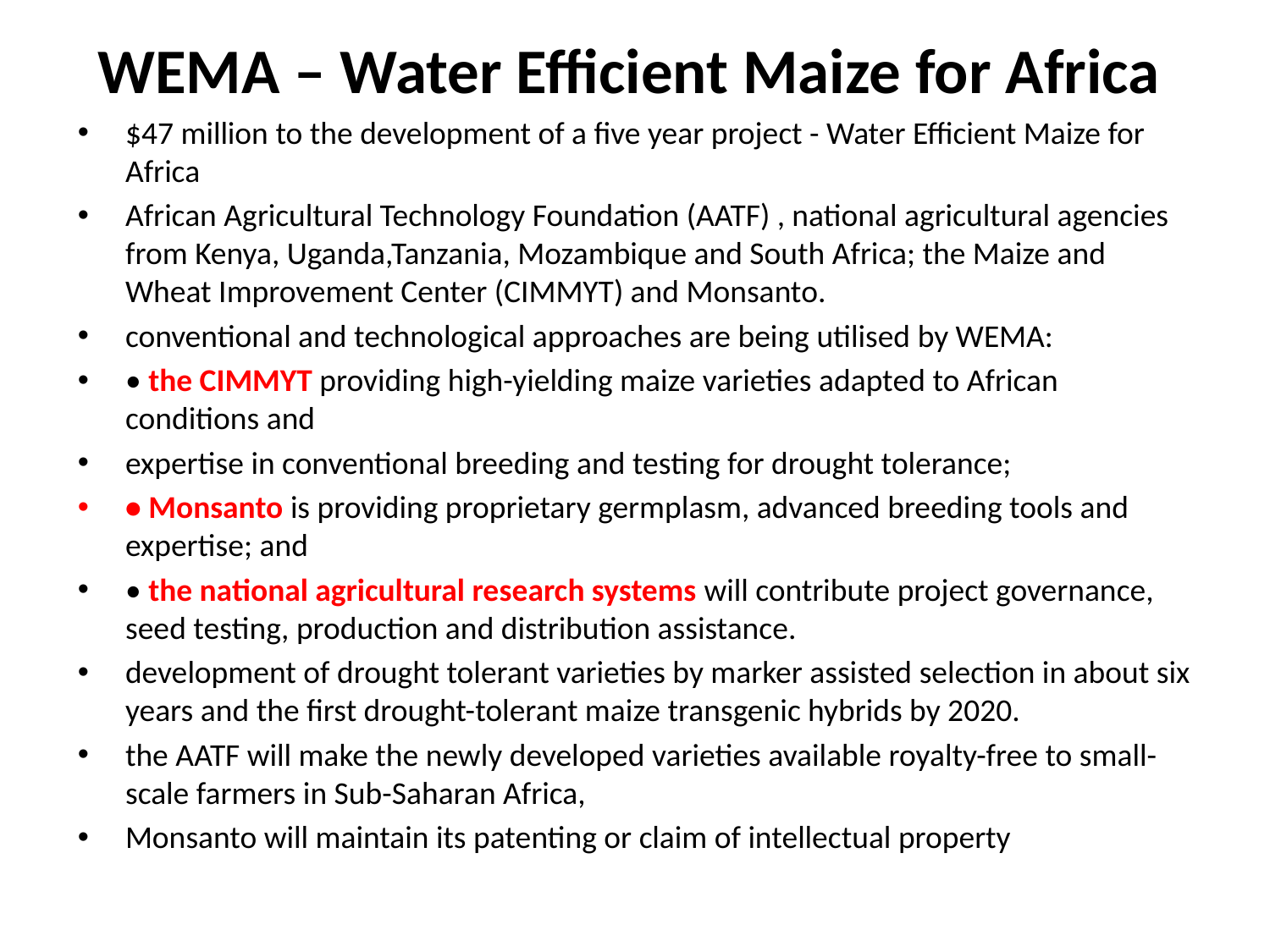

# WEMA – Water Efficient Maize for Africa
$47 million to the development of a five year project - Water Efficient Maize for Africa
African Agricultural Technology Foundation (AATF) , national agricultural agencies from Kenya, Uganda,Tanzania, Mozambique and South Africa; the Maize and Wheat Improvement Center (CIMMYT) and Monsanto.
conventional and technological approaches are being utilised by WEMA:
• the CIMMYT providing high-yielding maize varieties adapted to African conditions and
expertise in conventional breeding and testing for drought tolerance;
• Monsanto is providing proprietary germplasm, advanced breeding tools and expertise; and
• the national agricultural research systems will contribute project governance, seed testing, production and distribution assistance.
development of drought tolerant varieties by marker assisted selection in about six years and the first drought-tolerant maize transgenic hybrids by 2020.
the AATF will make the newly developed varieties available royalty-free to small-scale farmers in Sub-Saharan Africa,
Monsanto will maintain its patenting or claim of intellectual property